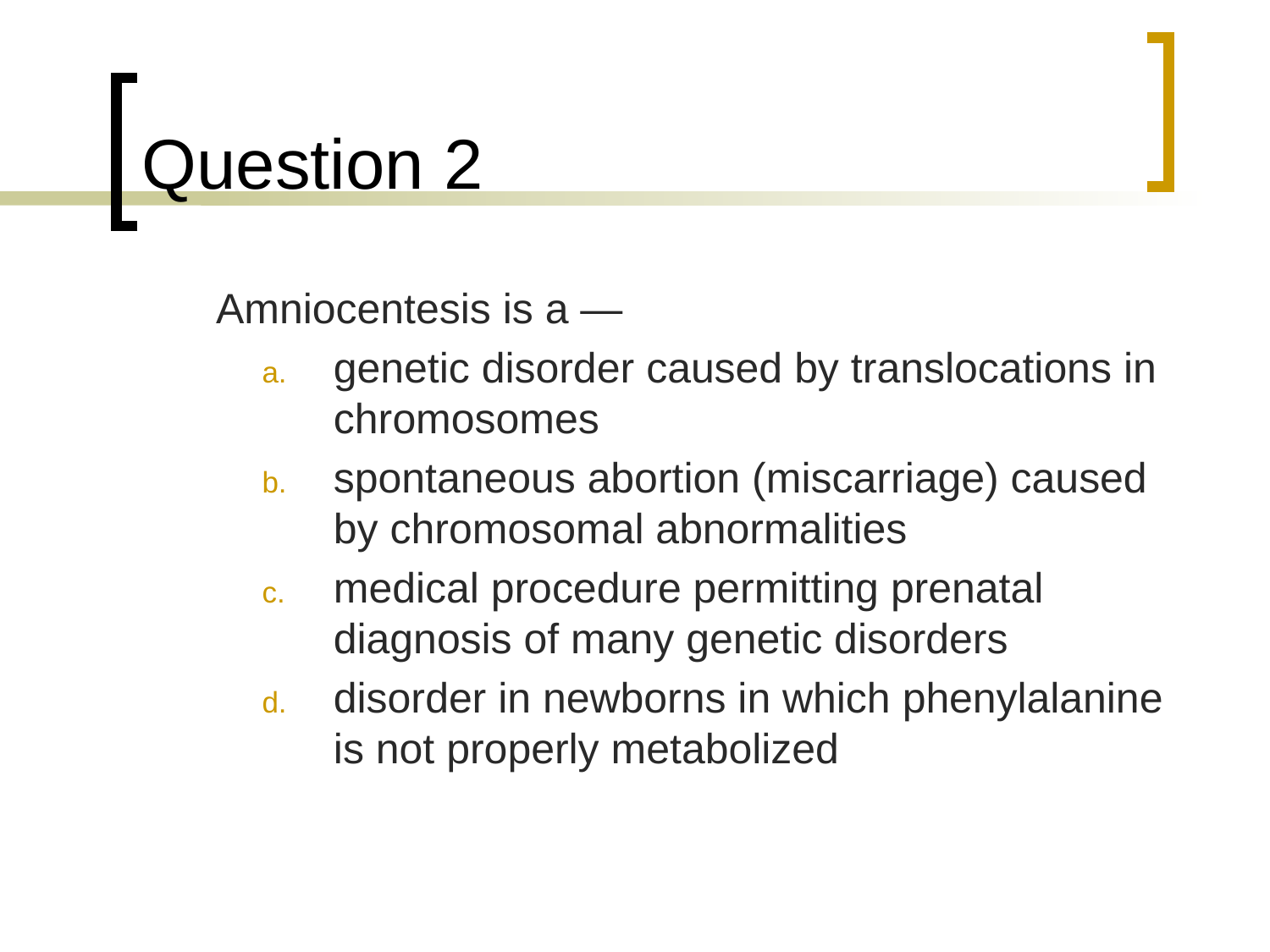

# Question 2
	Amniocentesis is a —
genetic disorder caused by translocations in chromosomes
spontaneous abortion (miscarriage) caused by chromosomal abnormalities
medical procedure permitting prenatal diagnosis of many genetic disorders
disorder in newborns in which phenylalanine is not properly metabolized